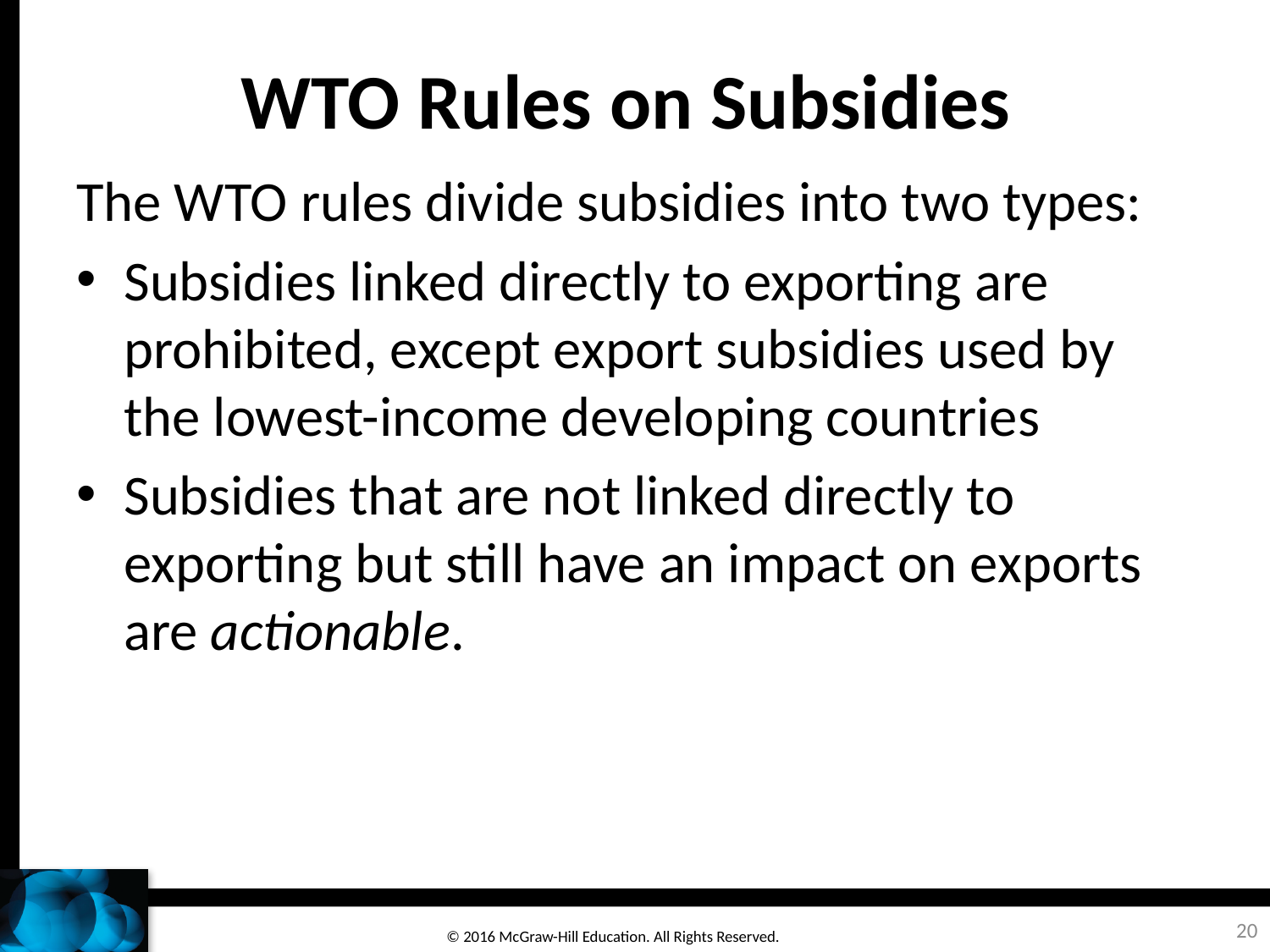

# WTO Rules on Subsidies
The WTO rules divide subsidies into two types:
Subsidies linked directly to exporting are prohibited, except export subsidies used by the lowest-income developing countries
Subsidies that are not linked directly to exporting but still have an impact on exports are actionable.
20
© 2016 McGraw-Hill Education. All Rights Reserved.